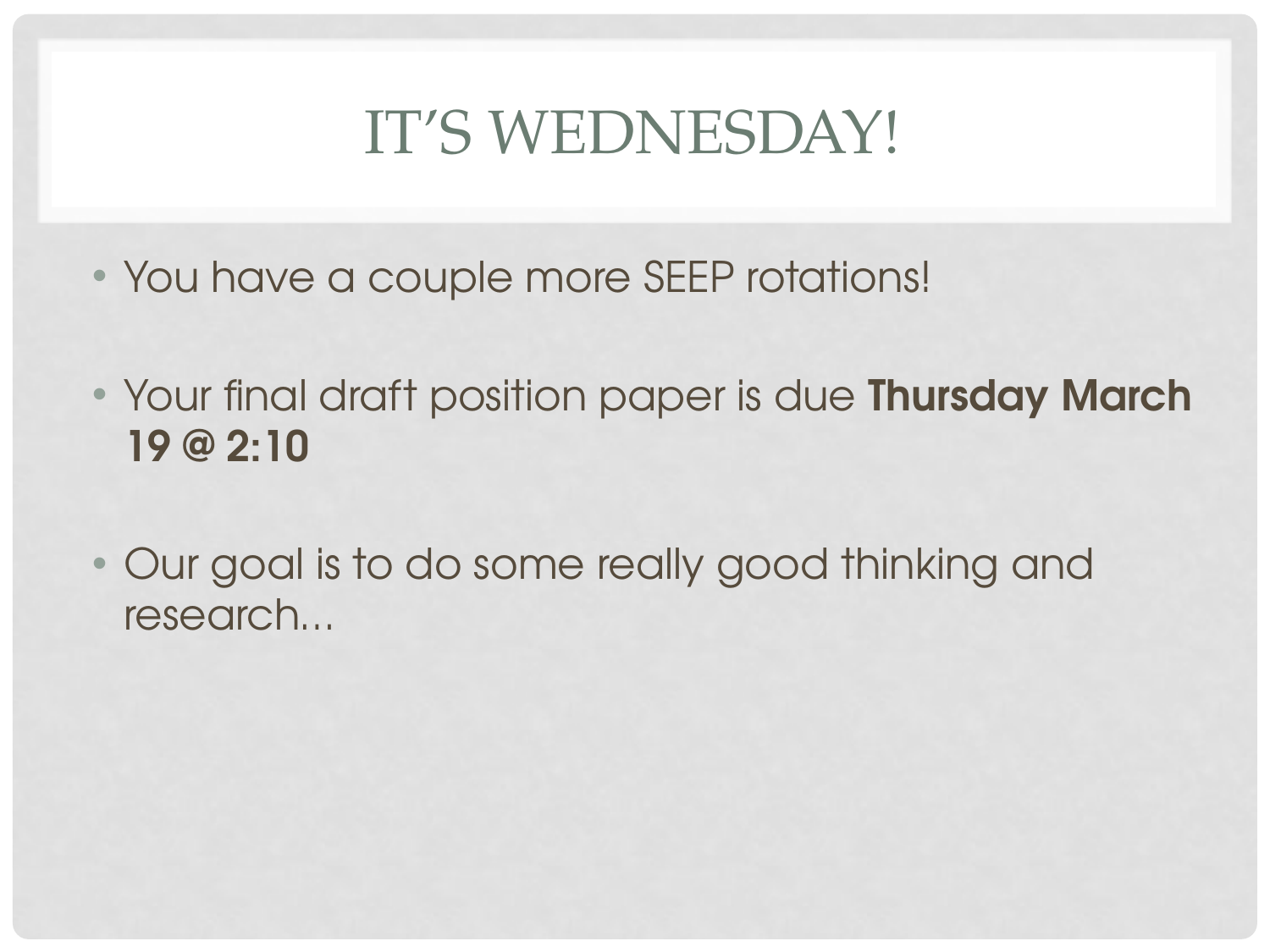

# It’s Wednesday!
You have a couple more SEEP rotations!

Your final draft position paper is due Thursday March 19 @ 2:10

Our goal is to do some really good thinking and research…